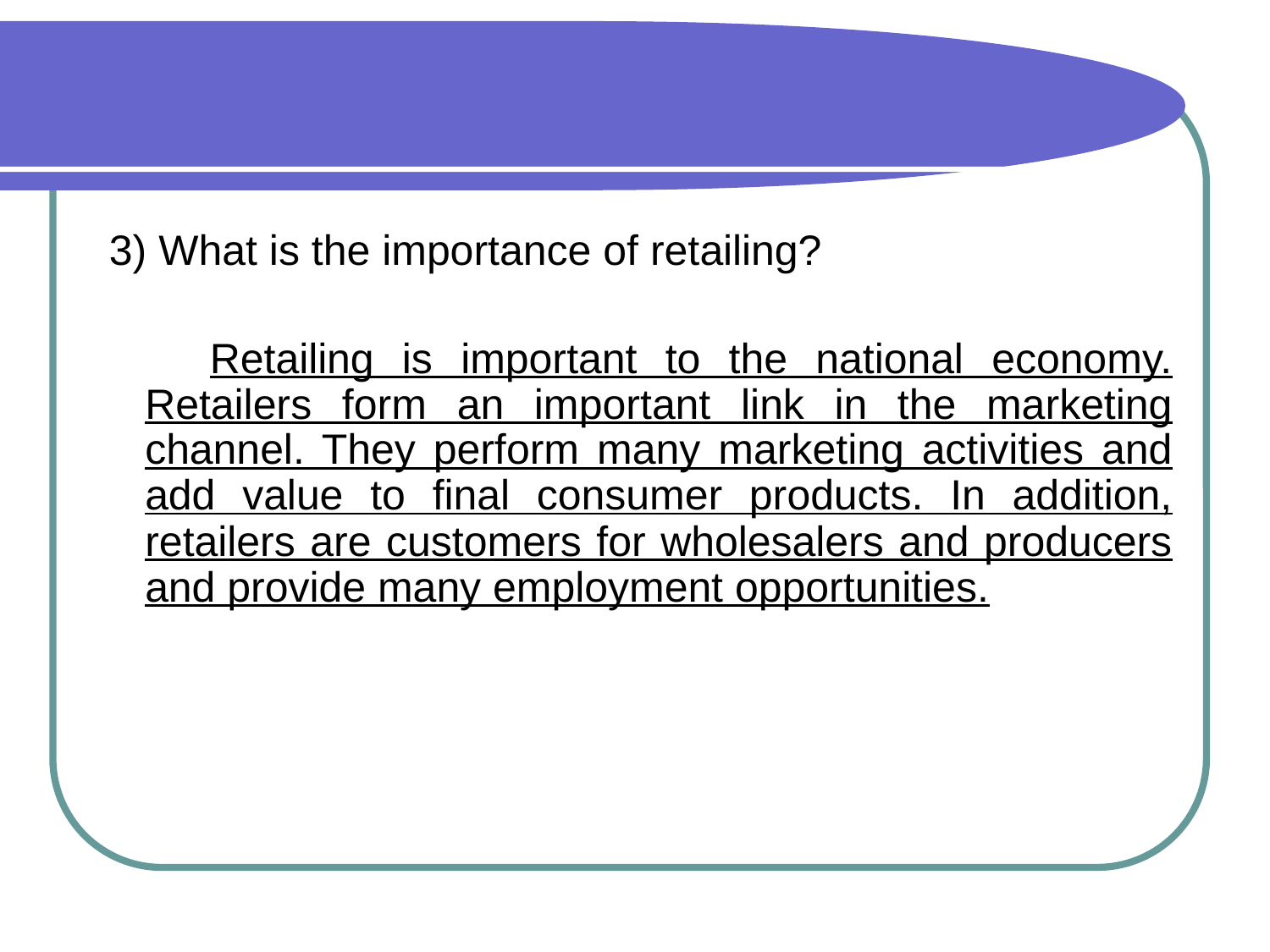

#
 3) What is the importance of retailing?

    Retailing is important to the national economy. Retailers form an important link in the marketing channel. They perform many marketing activities and add value to final consumer products. In addition, retailers are customers for wholesalers and producers and provide many employment opportunities.